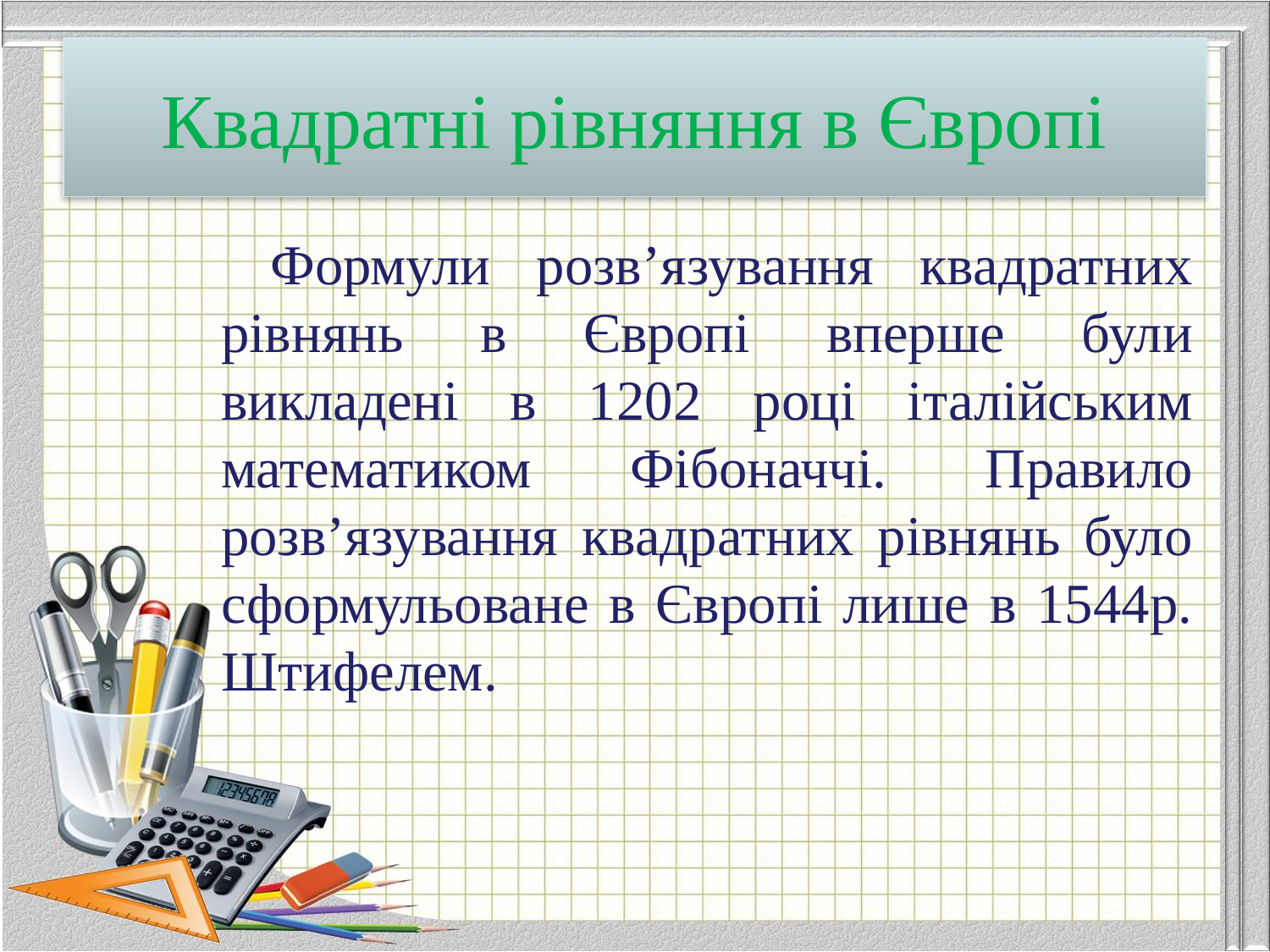

# Квадратні рівняння в Європі
Формули розв’язування квадратних рівнянь в Європі вперше були викладені в 1202 році італійським математиком Фібоначчі. Правило розв’язування квадратних рівнянь було сформульоване в Європі лише в 1544р. Штифелем.